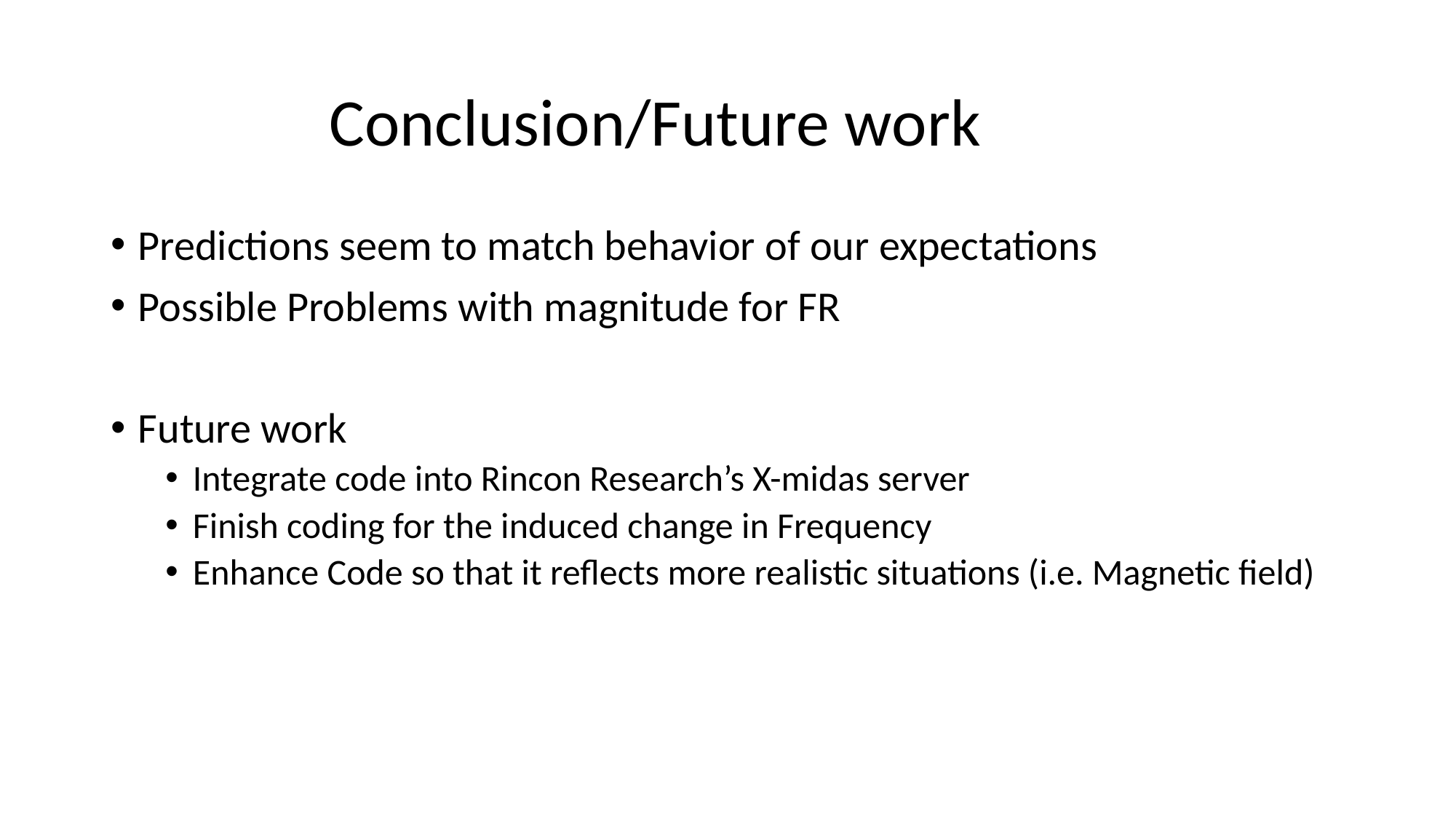

# Conclusion/Future work
Predictions seem to match behavior of our expectations
Possible Problems with magnitude for FR

Future work
Integrate code into Rincon Research’s X-midas server
Finish coding for the induced change in Frequency
Enhance Code so that it reflects more realistic situations (i.e. Magnetic field)